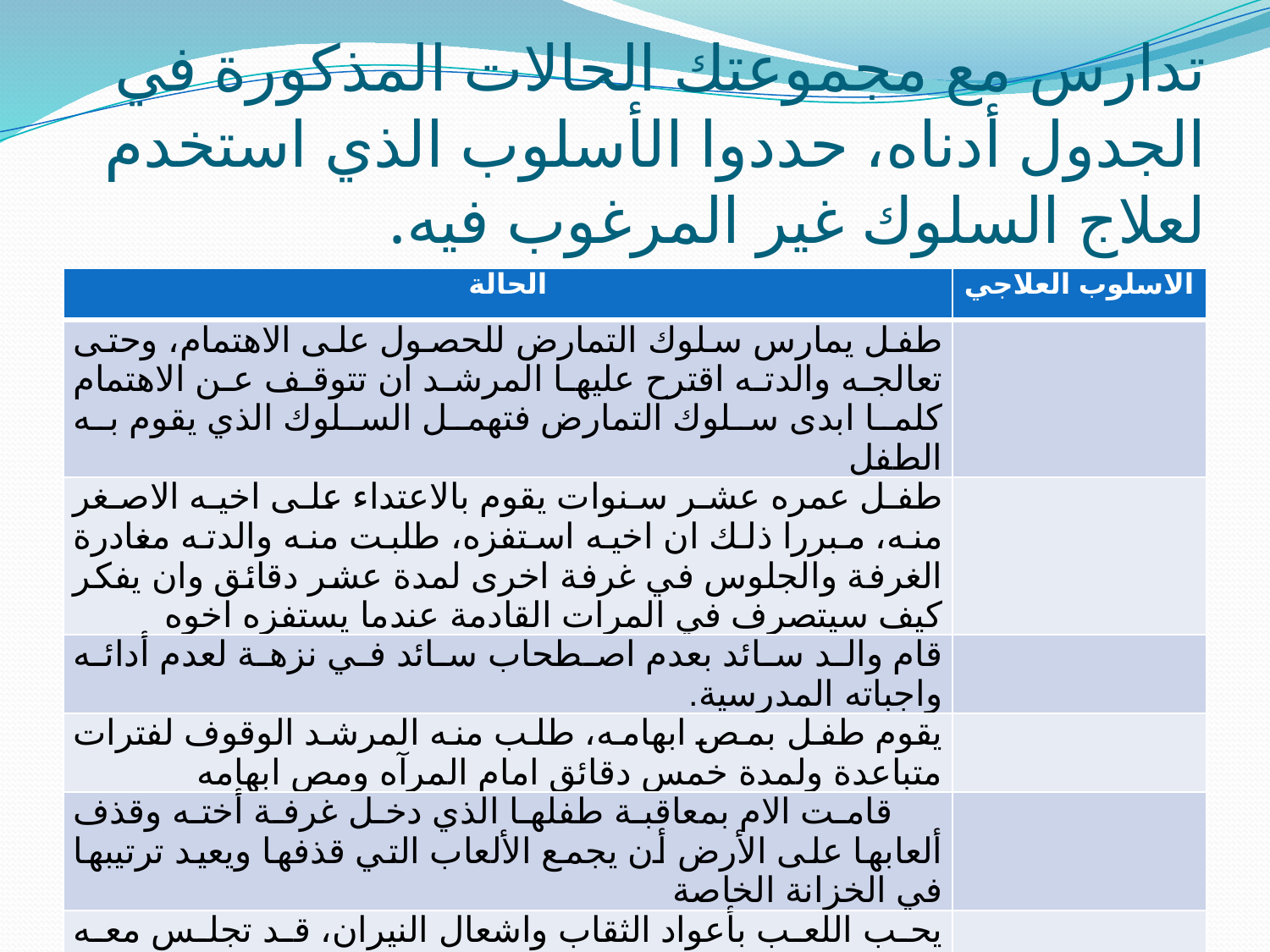

# تدارس مع مجموعتك الحالات المذكورة في الجدول أدناه، حددوا الأسلوب الذي استخدم لعلاج السلوك غير المرغوب فيه.
| الحالة | الاسلوب العلاجي |
| --- | --- |
| طفل يمارس سلوك التمارض للحصول على الاهتمام، وحتى تعالجه والدته اقترح عليها المرشد ان تتوقف عن الاهتمام كلما ابدى سلوك التمارض فتهمل السلوك الذي يقوم به الطفل |  |
| طفل عمره عشر سنوات يقوم بالاعتداء على اخيه الاصغر منه، مبررا ذلك ان اخيه استفزه، طلبت منه والدته مغادرة الغرفة والجلوس في غرفة اخرى لمدة عشر دقائق وان يفكر كيف سيتصرف في المرات القادمة عندما يستفزه اخوه |  |
| قام والد سائد بعدم اصطحاب سائد في نزهة لعدم أدائه واجباته المدرسية. |  |
| يقوم طفل بمص ابهامه، طلب منه المرشد الوقوف لفترات متباعدة ولمدة خمس دقائق امام المرآه ومص ابهامه |  |
| قامت الام بمعاقبة طفلها الذي دخل غرفة أخته وقذف ألعابها على الأرض أن يجمع الألعاب التي قذفها ويعيد ترتيبها في الخزانة الخاصة |  |
| يحب اللعب بأعواد الثقاب واشعال النيران، قد تجلس معه وتحضر العديد من هذه الثقاب وتطلب منه اشعالها. |  |